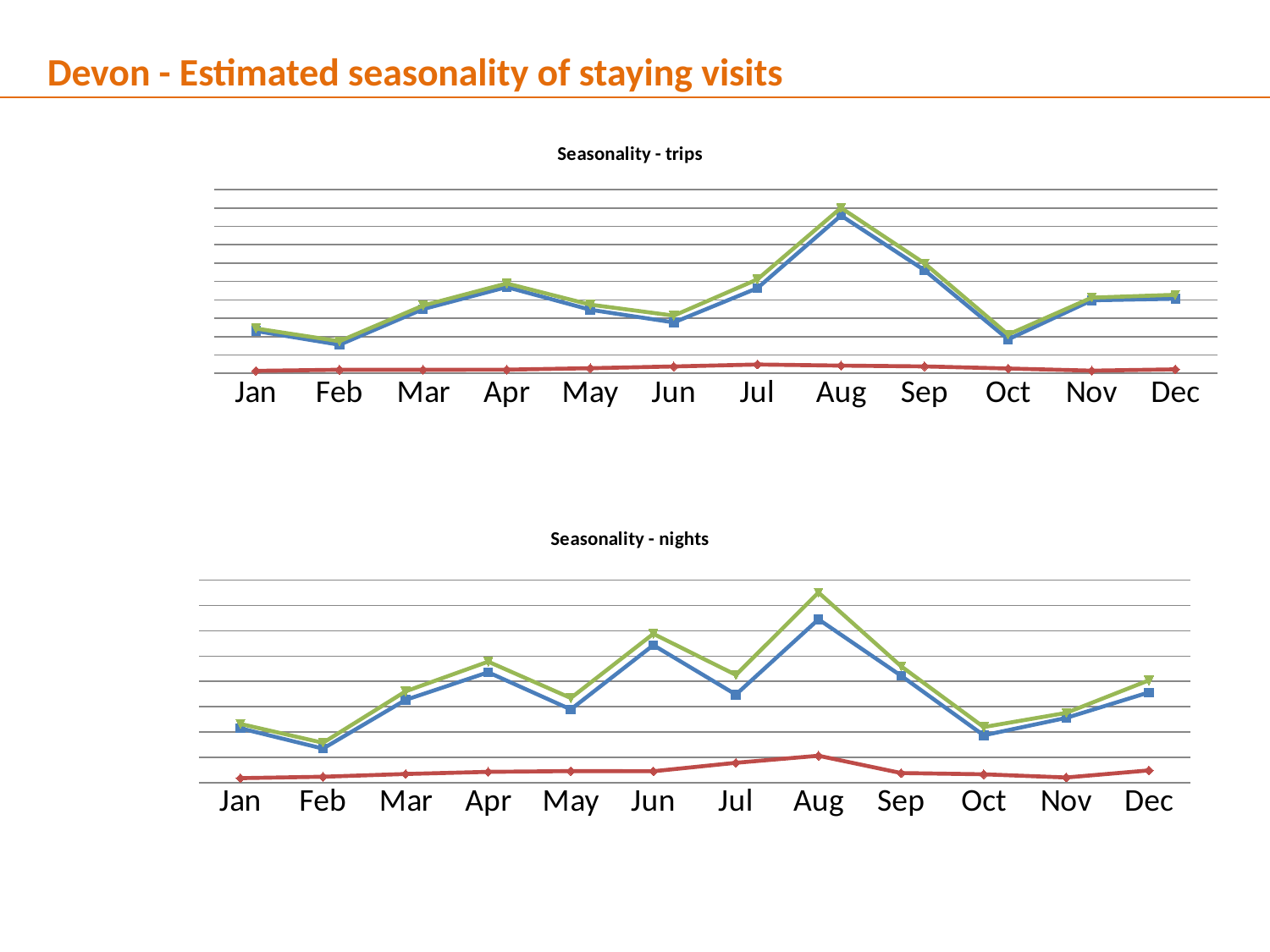

Devon - Estimated seasonality of staying visits

### Chart: Seasonality - trips

| Category | UK trips (000's) | OS trips (000's) | Total trips (000's) |
|---|---|---|---|
| Jan | 230.4335442002742 | 13.56561107766406 | 243.99915527793829 |
| Feb | 155.33417775577453 | 19.466441902468393 | 174.80061965824294 |
| Mar | 349.7752223635071 | 19.287947019867552 | 369.06316938337466 |
| Apr | 469.490371617138 | 19.880118895966028 | 489.370490513104 |
| May | 346.234884997723 | 27.85864118895966 | 374.09352618668265 |
| Jun | 276.9879850980444 | 37.28123991507431 | 314.2692250131187 |
| Jul | 463.7191783459327 | 47.941903350133416 | 511.6610816960661 |
| Aug | 859.0068197749343 | 41.930260895345384 | 900.9370806702798 |
| Sep | 561.1325130708109 | 37.6578357545212 | 598.7903488253321 |
| Oct | 184.93281237845576 | 26.12135766806723 | 211.05417004652298 |
| Nov | 397.7607952241311 | 14.455667016806727 | 412.2164622409378 |
| Dec | 406.19169517327356 | 21.552975315126048 | 427.7446704883996 |

### Chart: Seasonality - nights

| Category | UK nights (000's) | OS nights (000's) | Total nights (000's) |
|---|---|---|---|
| Jan | 1071.5674221546496 | 86.03017126334521 | 1157.5975934179949 |
| Feb | 670.0126334453191 | 114.4197175266904 | 784.4323509720095 |
| Mar | 1634.4651865030646 | 168.4501112099644 | 1802.915297713029 |
| Apr | 2178.9605214204207 | 210.40247844827582 | 2389.3629998686965 |
| May | 1445.6652319990392 | 225.23855064655172 | 1670.9037826455908 |
| Jun | 2716.9518776799105 | 223.10897090517244 | 2940.060848585083 |
| Jul | 1738.5159106518283 | 389.8446080692665 | 2128.3605187210946 |
| Aug | 3226.2543496371 | 529.2964266704518 | 3755.5507763075516 |
| Sep | 2111.3053706347387 | 187.55896526028172 | 2298.8643358950203 |
| Oct | 933.0578395829551 | 162.25099518029276 | 1095.308834763248 |
| Nov | 1278.5072928604484 | 99.11118350589075 | 1377.618476366339 |
| Dec | 1781.7363634305282 | 239.2878213138165 | 2021.0241847443447 |
6